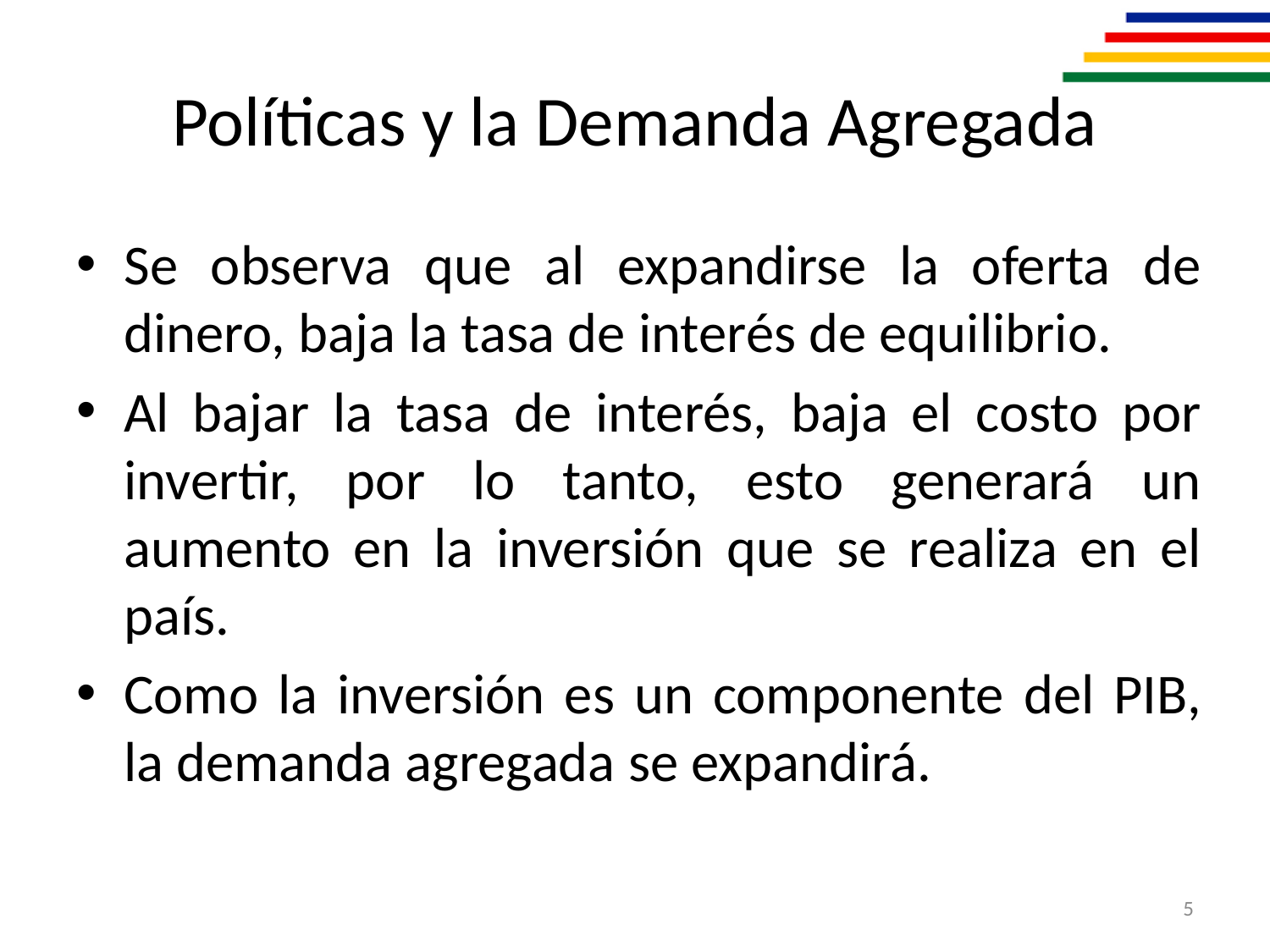

# Políticas y la Demanda Agregada
Se observa que al expandirse la oferta de dinero, baja la tasa de interés de equilibrio.
Al bajar la tasa de interés, baja el costo por invertir, por lo tanto, esto generará un aumento en la inversión que se realiza en el país.
Como la inversión es un componente del PIB, la demanda agregada se expandirá.
5